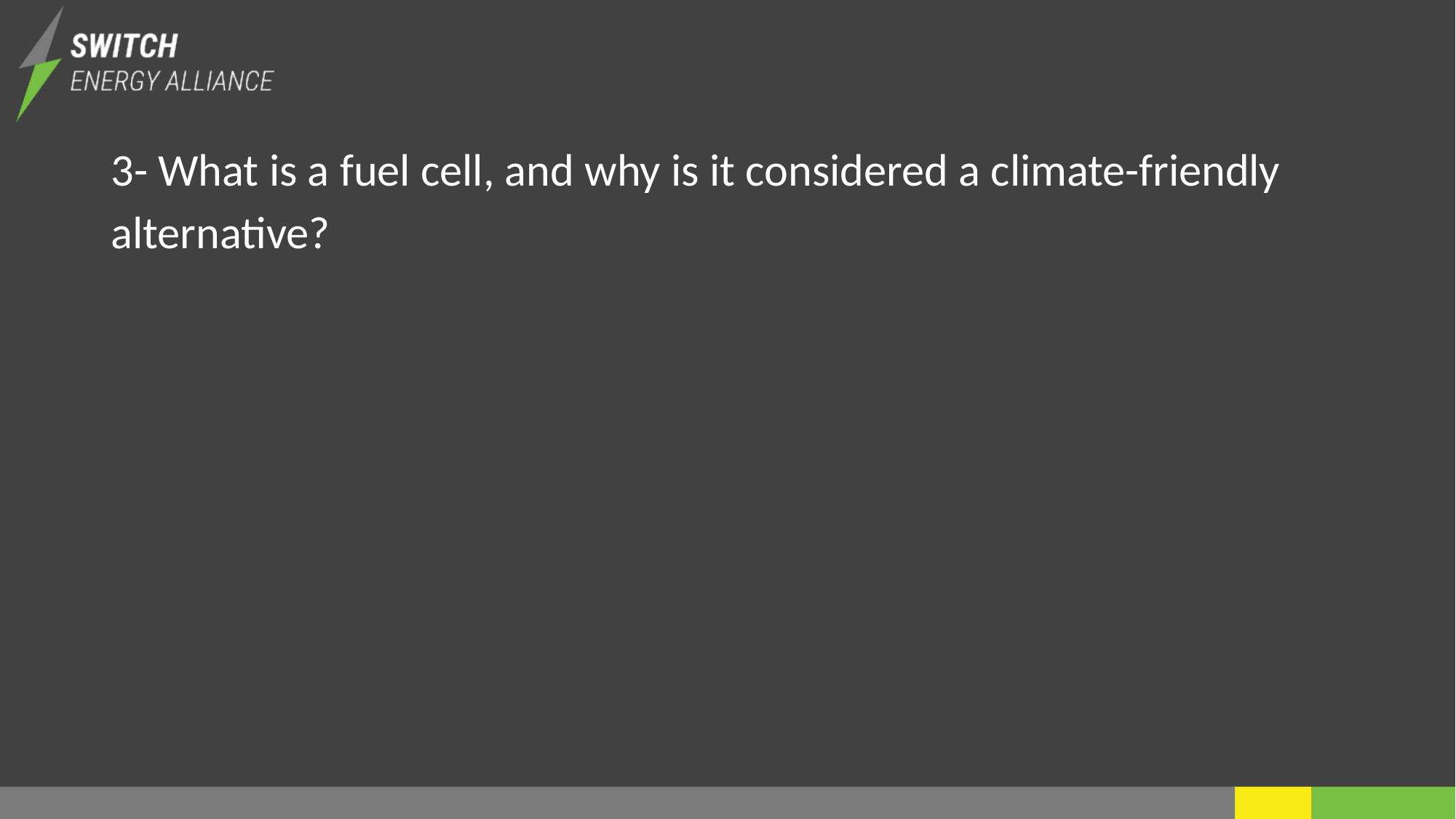

3- What is a fuel cell, and why is it considered a climate-friendly alternative?